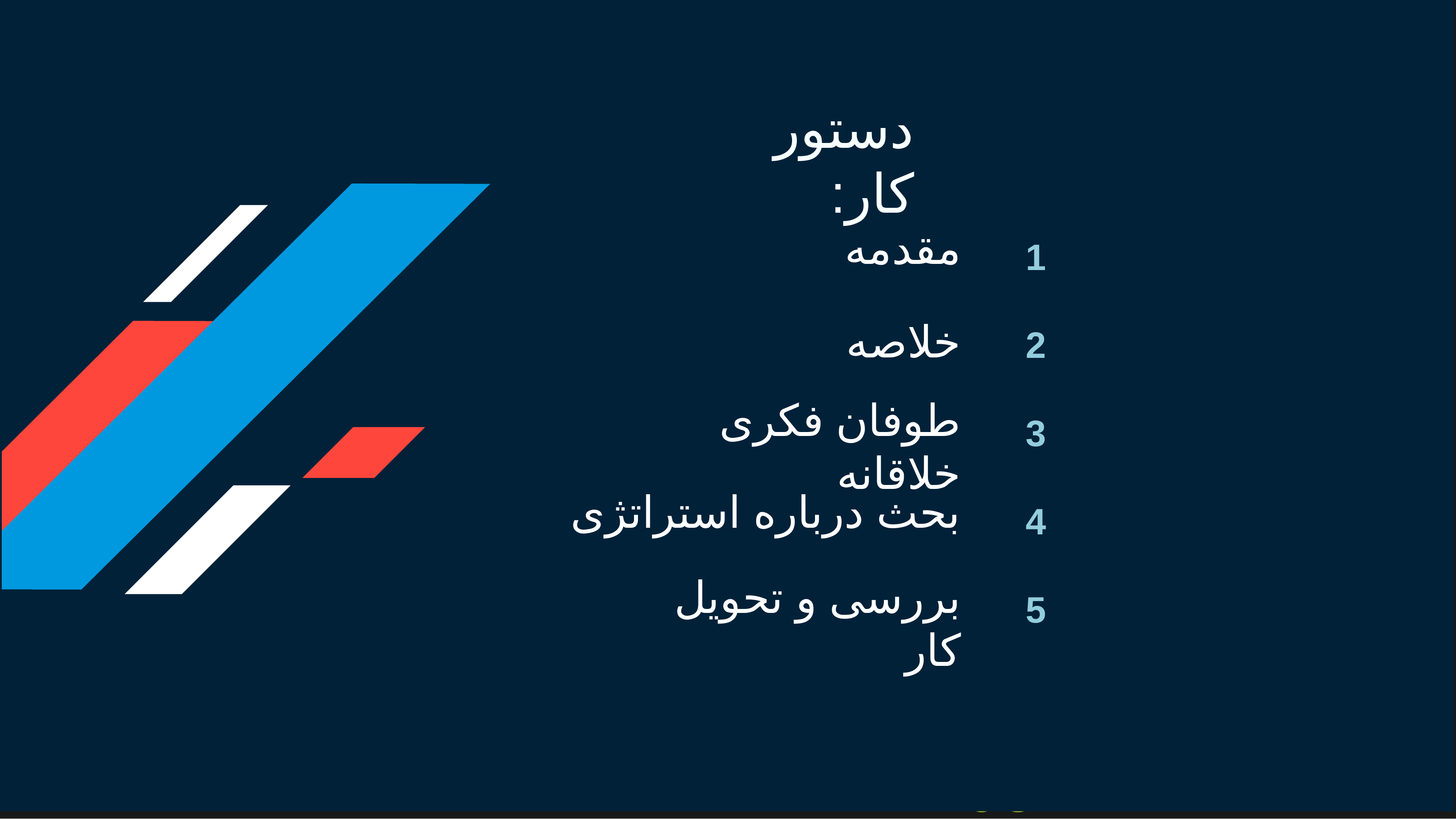

# دستور کار:
Introductions	0101
Q1 Recap	02
AGENDA*	Creative Brainstorming	03
Strategy Discussion	04
Review & Assign	05
Deliverables

مقدمه
1

2

3

4

5
خلاصه
طوفان فکری خلاقانه
بحث درباره استراتژی
بررسی و تحویل کار